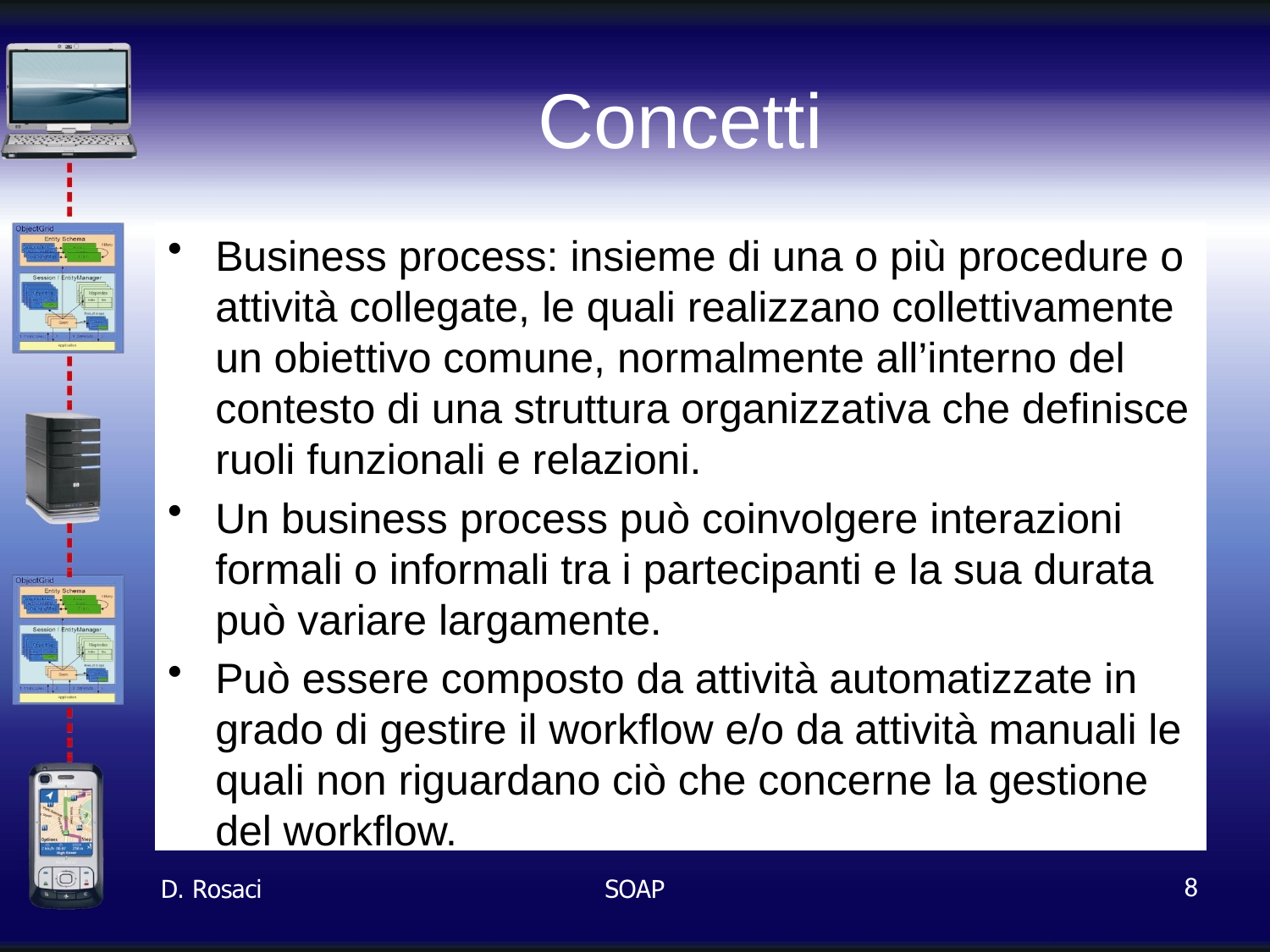

# Concetti
Business process: insieme di una o più procedure o attività collegate, le quali realizzano collettivamente un obiettivo comune, normalmente all’interno del contesto di una struttura organizzativa che definisce ruoli funzionali e relazioni.
Un business process può coinvolgere interazioni formali o informali tra i partecipanti e la sua durata può variare largamente.
Può essere composto da attività automatizzate in grado di gestire il workflow e/o da attività manuali le quali non riguardano ciò che concerne la gestione del workflow.
D. Rosaci
SOAP